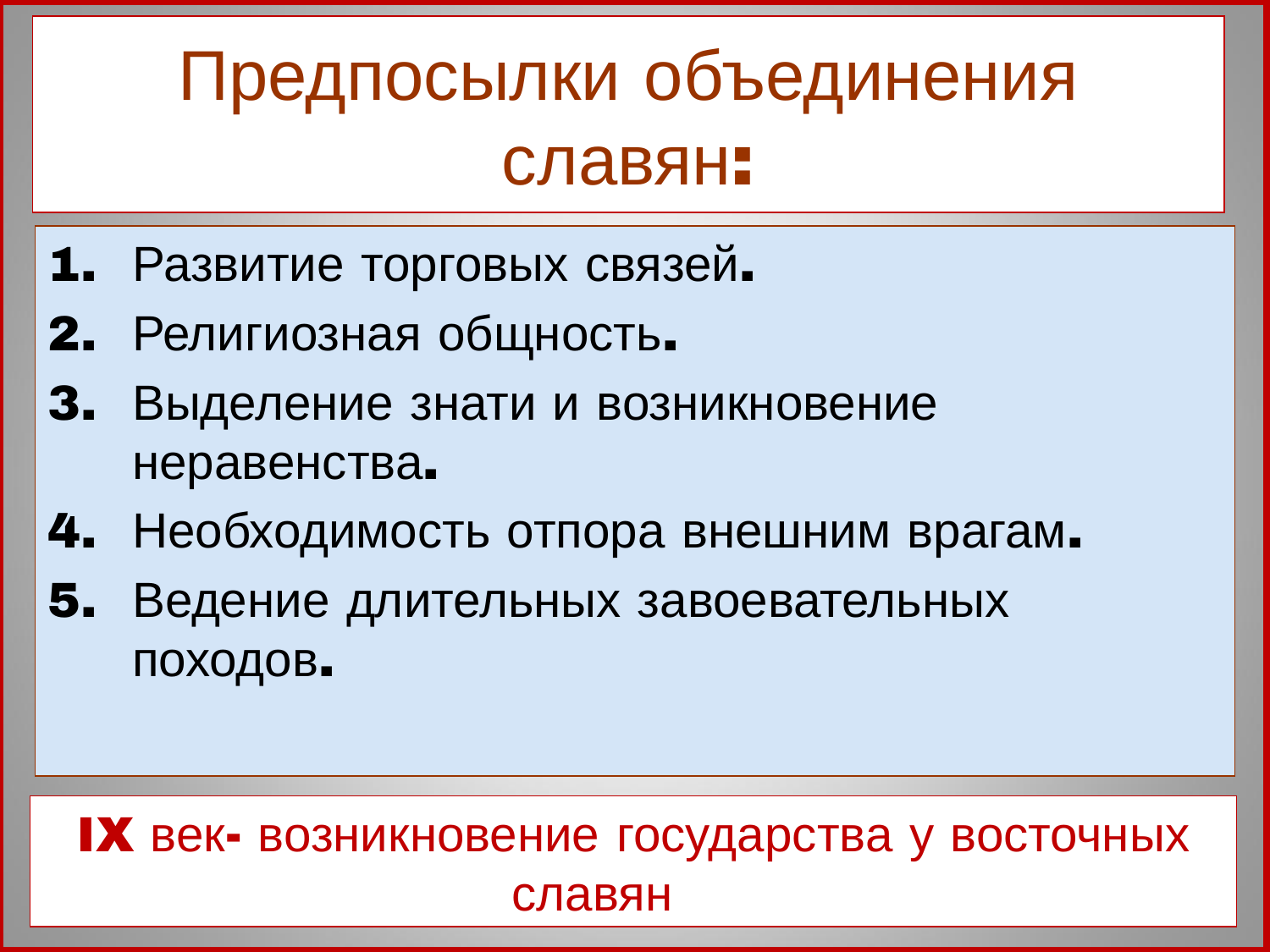

# Предпосылки объединения славян:
Развитие торговых связей.
Религиозная общность.
Выделение знати и возникновение неравенства.
Необходимость отпора внешним врагам.
Ведение длительных завоевательных походов.

IX век- возникновение государства у восточных славян